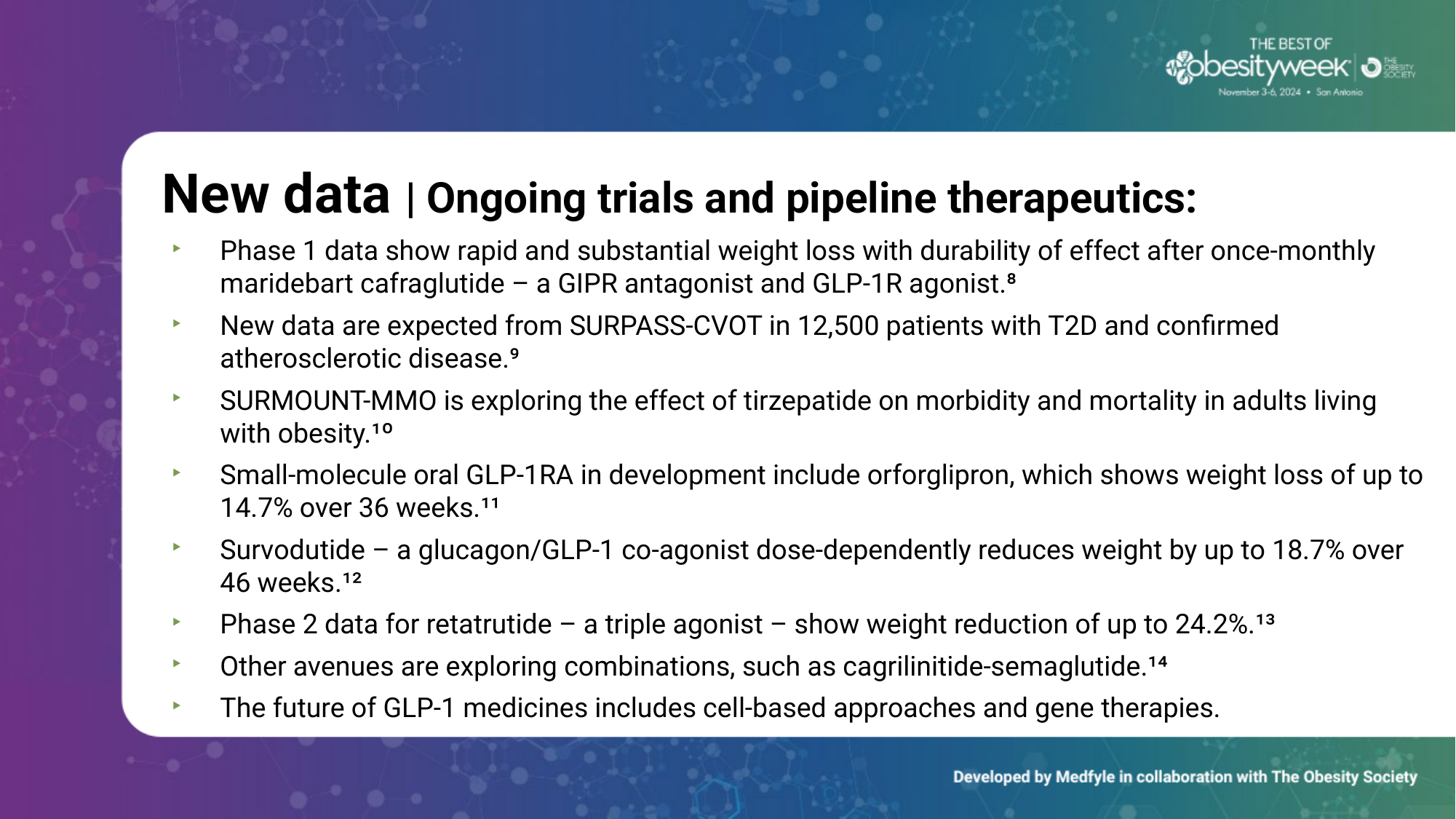

# New data | Ongoing trials and pipeline therapeutics:
Phase 1 data show rapid and substantial weight loss with durability of effect after once-monthly maridebart cafraglutide – a GIPR antagonist and GLP-1R agonist.⁸
New data are expected from SURPASS-CVOT in 12,500 patients with T2D and confirmed atherosclerotic disease.⁹
SURMOUNT-MMO is exploring the effect of tirzepatide on morbidity and mortality in adults living with obesity.¹º
Small-molecule oral GLP-1RA in development include orforglipron, which shows weight loss of up to 14.7% over 36 weeks.¹¹
Survodutide – a glucagon/GLP-1 co-agonist dose-dependently reduces weight by up to 18.7% over 46 weeks.¹²
Phase 2 data for retatrutide – a triple agonist – show weight reduction of up to 24.2%.¹³
Other avenues are exploring combinations, such as cagrilinitide-semaglutide.¹⁴
The future of GLP-1 medicines includes cell-based approaches and gene therapies.